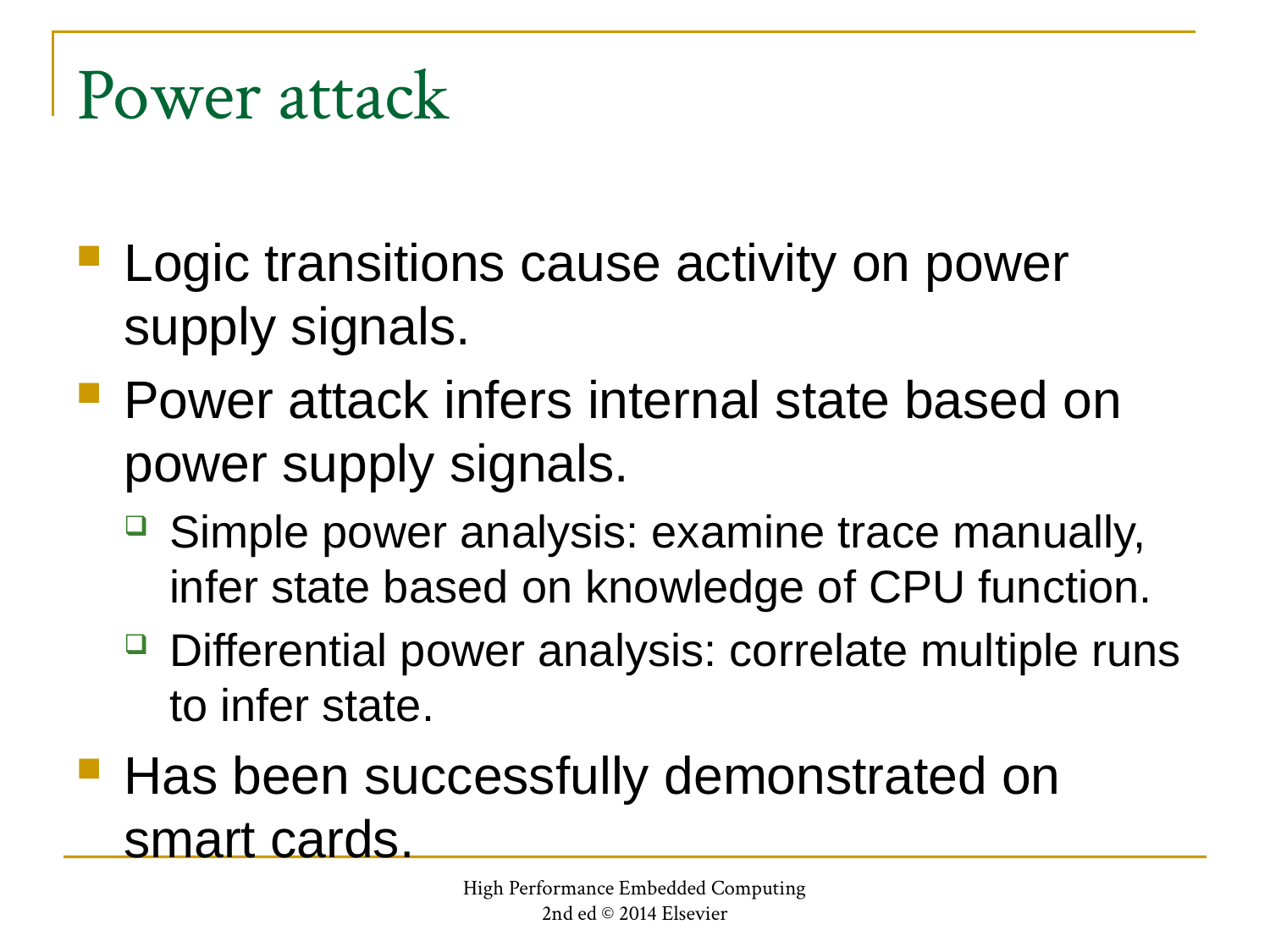

# Power attack
Logic transitions cause activity on power supply signals.
Power attack infers internal state based on power supply signals.
Simple power analysis: examine trace manually, infer state based on knowledge of CPU function.
Differential power analysis: correlate multiple runs to infer state.
Has been successfully demonstrated on smart cards.
High Performance Embedded Computing 2nd ed © 2014 Elsevier